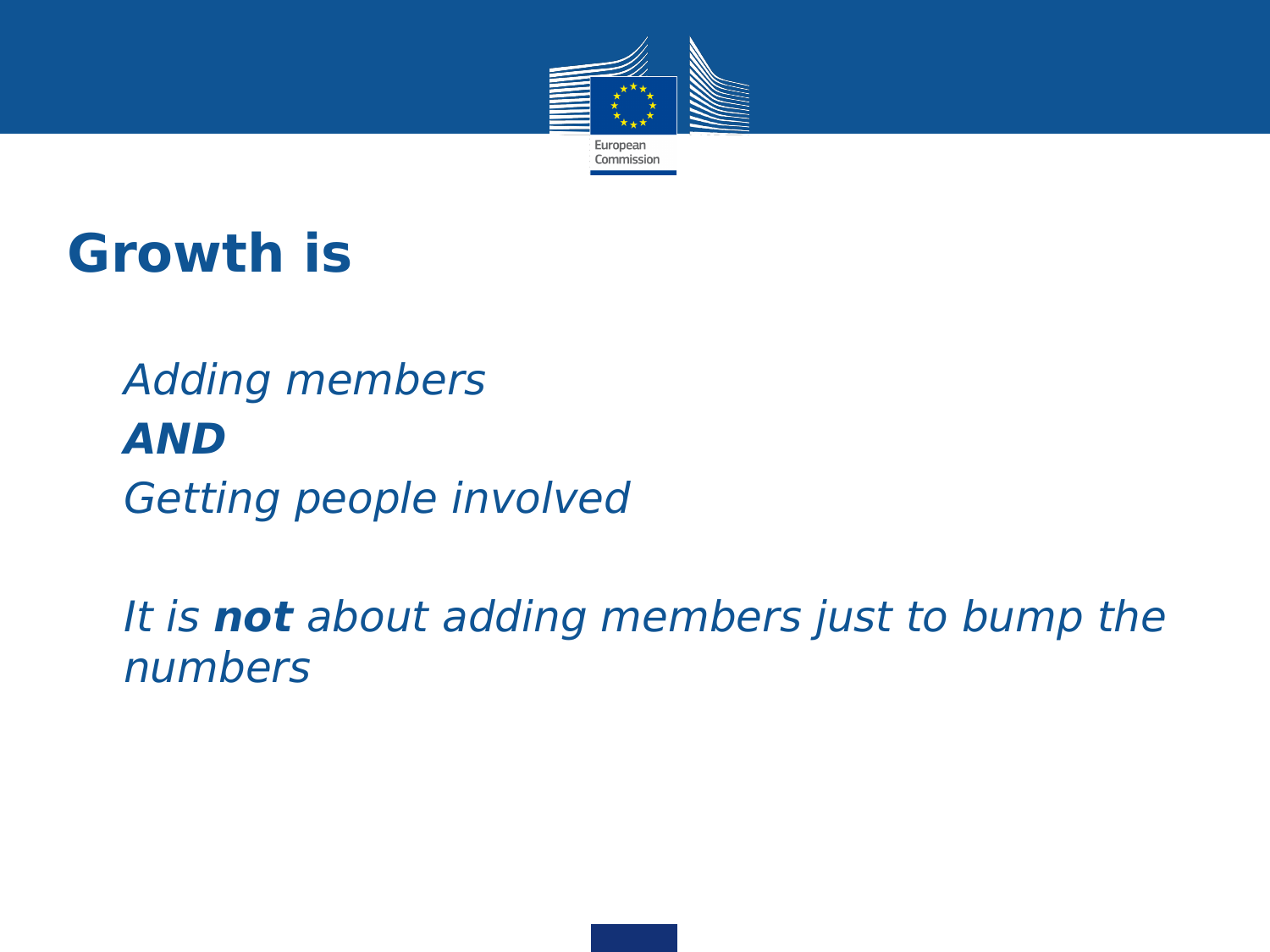

# Growth is
Adding members
AND
Getting people involved

It is not about adding members just to bump the numbers